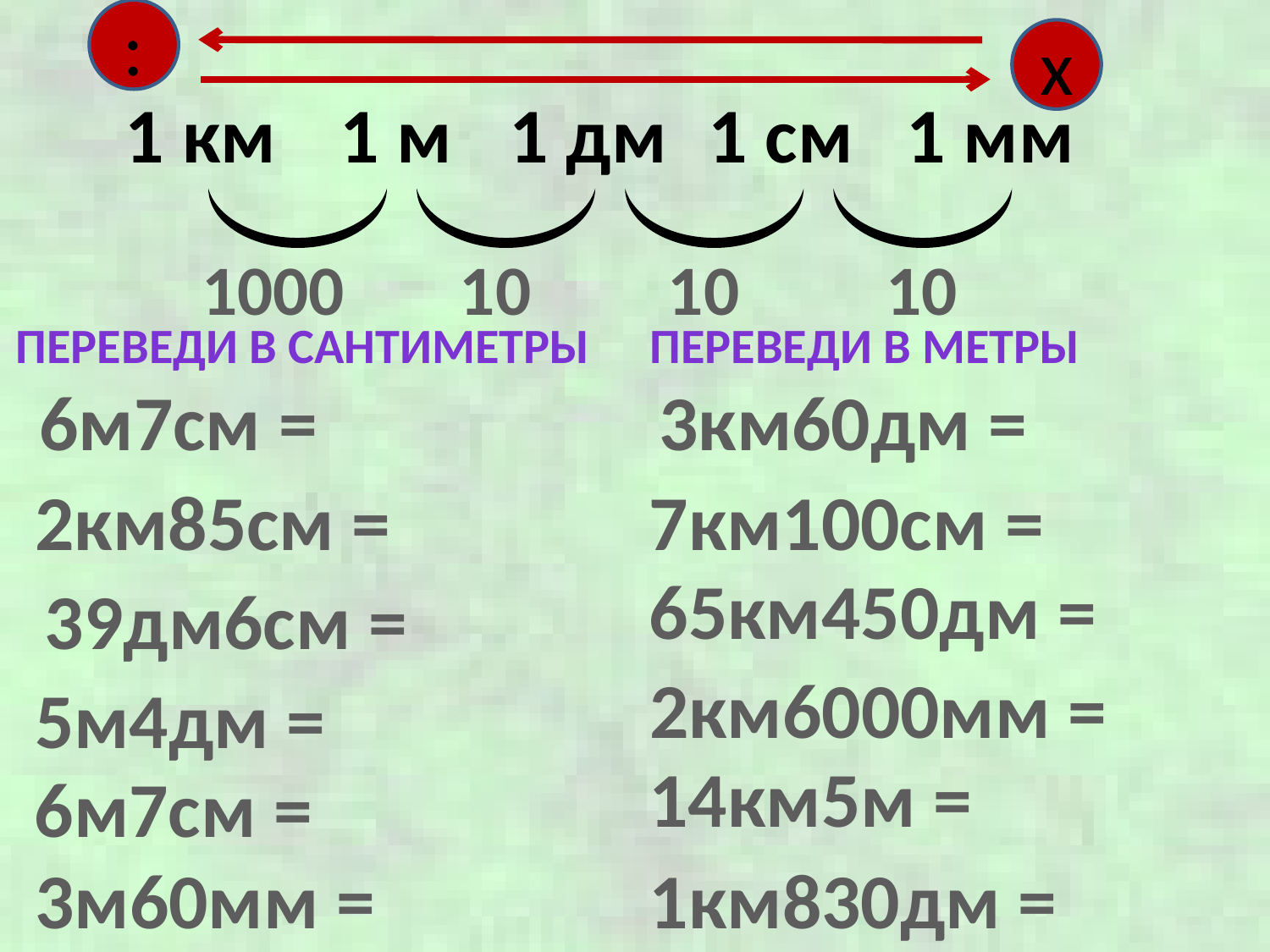

:
х
1 км
1 м
1 дм
1 см
1 мм

1000
10
10
10
Переведи в сантиметры
Переведи в метры
6м7см =
3км60дм =
2км85см =
7км100см =
65км450дм =
39дм6см =
2км6000мм =
5м4дм =
14км5м =
6м7см =
3м60мм =
1км830дм =